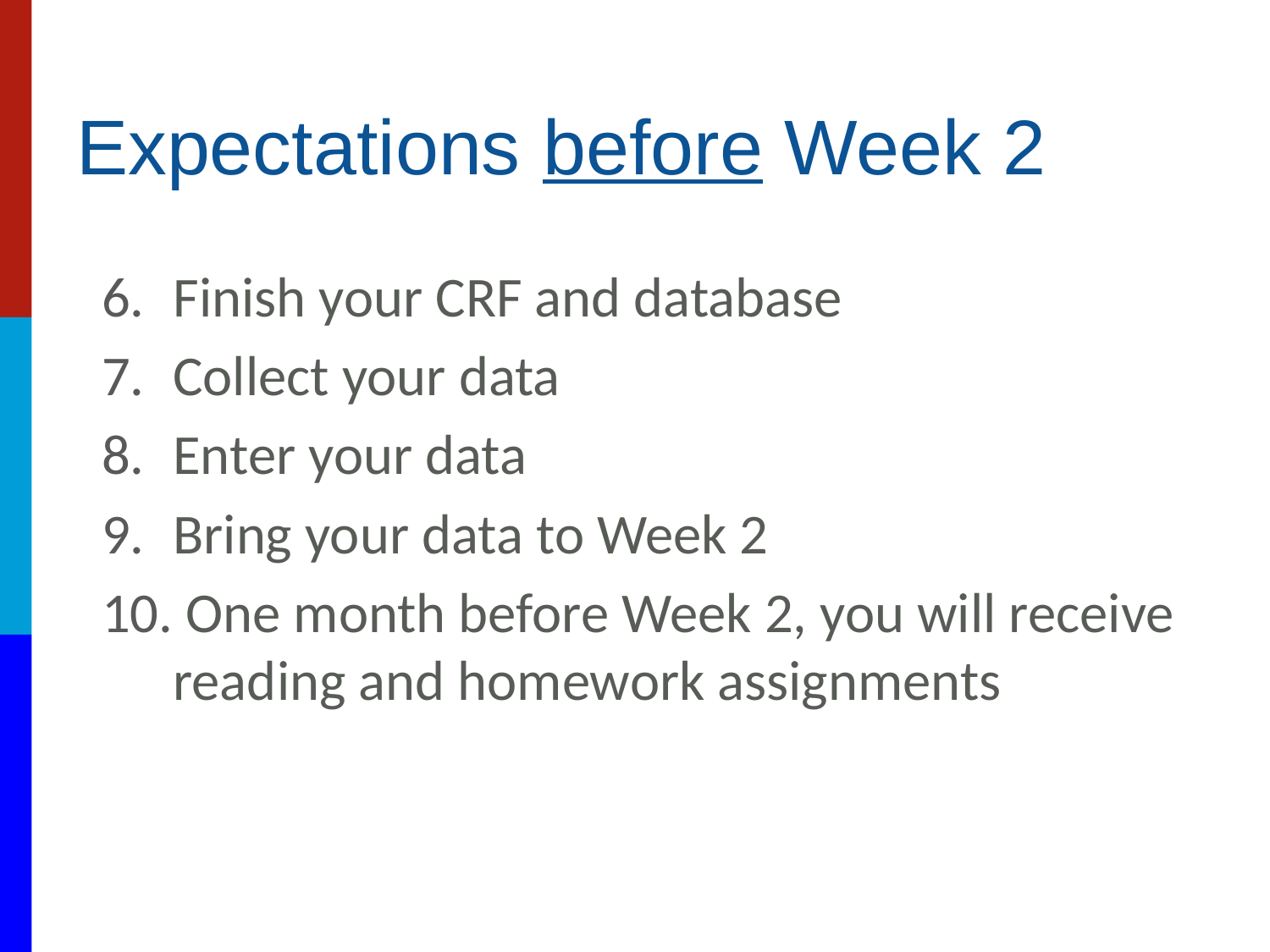

# Expectations before Week 2
Finish your CRF and database
Collect your data
Enter your data
Bring your data to Week 2
 One month before Week 2, you will receive  reading and homework assignments